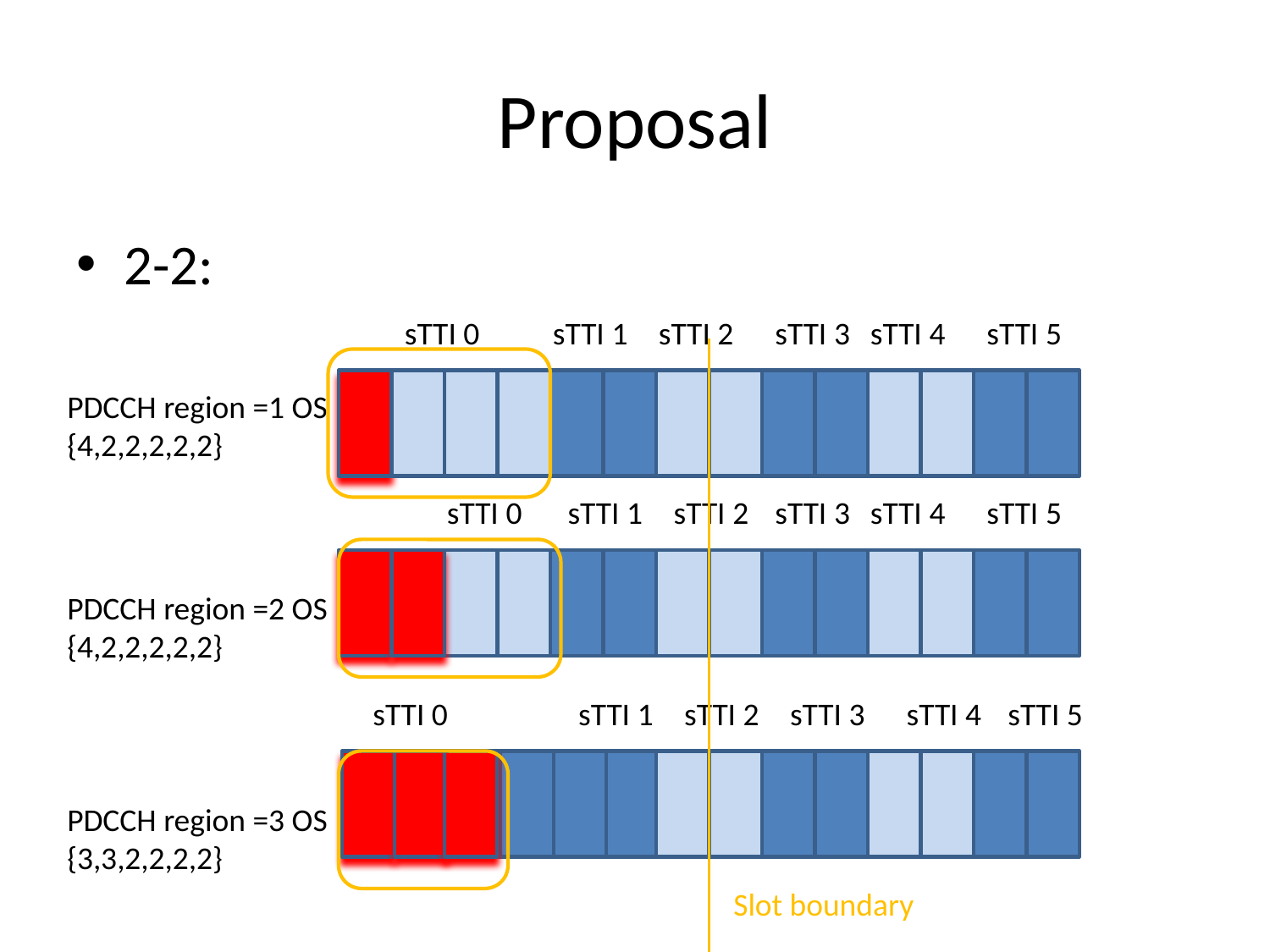

# Proposal
2-2:

sTTI 0
sTTI 1
sTTI 2
sTTI 3
sTTI 4
sTTI 5

PDCCH region =1 OS
{4,2,2,2,2,2}
sTTI 0
sTTI 1
sTTI 2
sTTI 3
sTTI 4
sTTI 5

PDCCH region =2 OS
{4,2,2,2,2,2}
sTTI 0
sTTI 1
sTTI 2
sTTI 3
sTTI 4
sTTI 5

PDCCH region =3 OS
{3,3,2,2,2,2}
Slot boundary